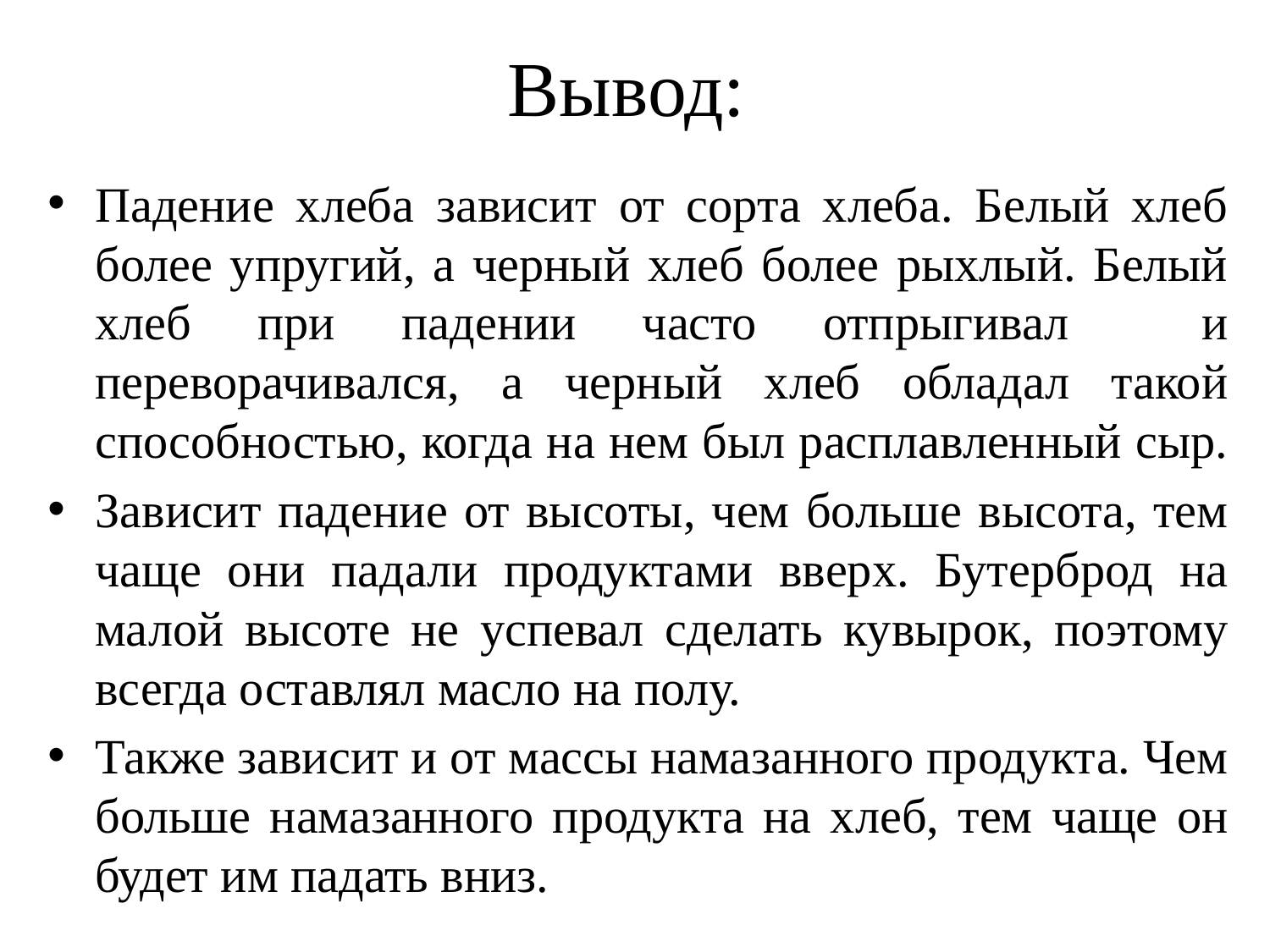

# Вывод:
Падение хлеба зависит от сорта хлеба. Белый хлеб более упругий, а черный хлеб более рыхлый. Белый хлеб при падении часто отпрыгивал  и переворачивался, а черный хлеб обладал такой способностью, когда на нем был расплавленный сыр.
Зависит падение от высоты, чем больше высота, тем чаще они падали продуктами вверх. Бутерброд на малой высоте не успевал сделать кувырок, поэтому всегда оставлял масло на полу.
Также зависит и от массы намазанного продукта. Чем больше намазанного продукта на хлеб, тем чаще он будет им падать вниз.